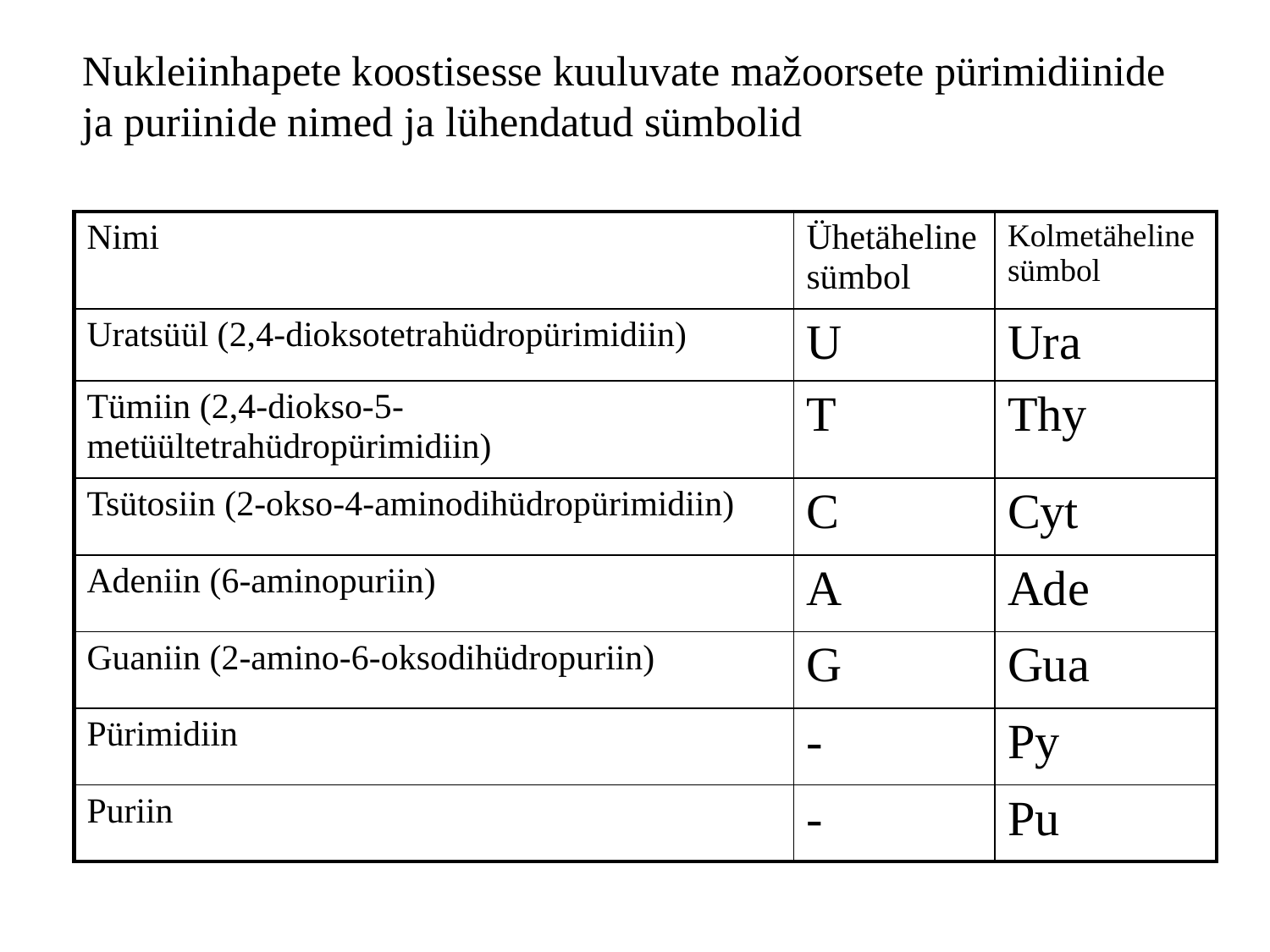

Nukleiinhapete koostisesse kuuluvate mažoorsete pürimidiinide
ja puriinide nimed ja lühendatud sümbolid
| Nimi | Ühetäheline sümbol | Kolmetäheline sümbol |
| --- | --- | --- |
| Uratsüül (2,4-dioksotetrahüdropürimidiin) | U | Ura |
| Tümiin (2,4-diokso-5-metüültetrahüdropürimidiin) | T | Thy |
| Tsütosiin (2-okso-4-aminodihüdropürimidiin) | C | Cyt |
| Adeniin (6-aminopuriin) | A | Ade |
| Guaniin (2-amino-6-oksodihüdropuriin) | G | Gua |
| Pürimidiin | - | Py |
| Puriin | - | Pu |